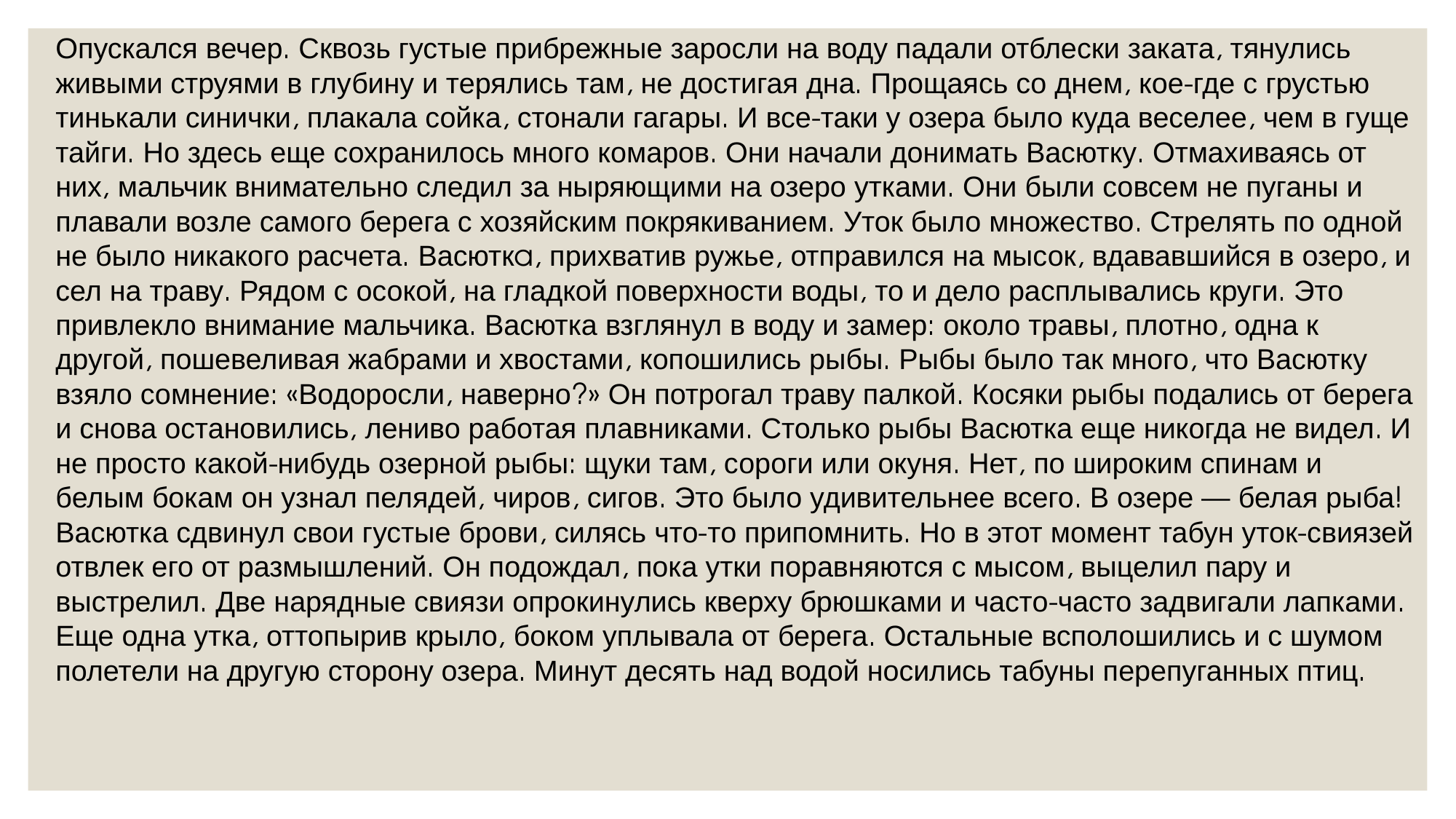

Опускался вечер. Сквозь густые прибрежные заросли на воду падали отблески заката, тянулись живыми струями в глубину и терялись там, не достигая дна. Прощаясь со днем, кое-где с грустью тинькали синички, плакала сойка, стонали гагары. И все-таки у озера было куда веселее, чем в гуще тайги. Но здесь еще сохранилось много комаров. Они начали донимать Васютку. Отмахиваясь от них, мальчик внимательно следил за ныряющими на озеро утками. Они были совсем не пуганы и плавали возле самого берега с хозяйским покрякиванием. Уток было множество. Стрелять по одной не было никакого расчета. Васюткa, прихватив ружье, отправился на мысок, вдававшийся в озеро, и сел на траву. Рядом с осокой, на гладкой поверхности воды, то и дело расплывались круги. Это привлекло внимание мальчика. Васютка взглянул в воду и замер: около травы, плотно, одна к другой, пошевеливая жабрами и хвостами, копошились рыбы. Рыбы было так много, что Васютку взяло сомнение: «Водоросли, наверно?» Он потрогал траву палкой. Косяки рыбы подались от берега и снова остановились, лениво работая плавниками. Столько рыбы Васютка еще никогда не видел. И не просто какой-нибудь озерной рыбы: щуки там, сороги или окуня. Нет, по широким спинам и белым бокам он узнал пелядей, чиров, сигов. Это было удивительнее всего. В озере — белая рыба! Васютка сдвинул свои густые брови, силясь что-то припомнить. Но в этот момент табун уток-свиязей отвлек его от размышлений. Он подождал, пока утки поравняются с мысом, выцелил пару и выстрелил. Две нарядные свиязи опрокинулись кверху брюшками и часто-часто задвигали лапками. Еще одна утка, оттопырив крыло, боком уплывала от берега. Остальные всполошились и с шумом полетели на другую сторону озера. Минут десять над водой носились табуны перепуганных птиц.